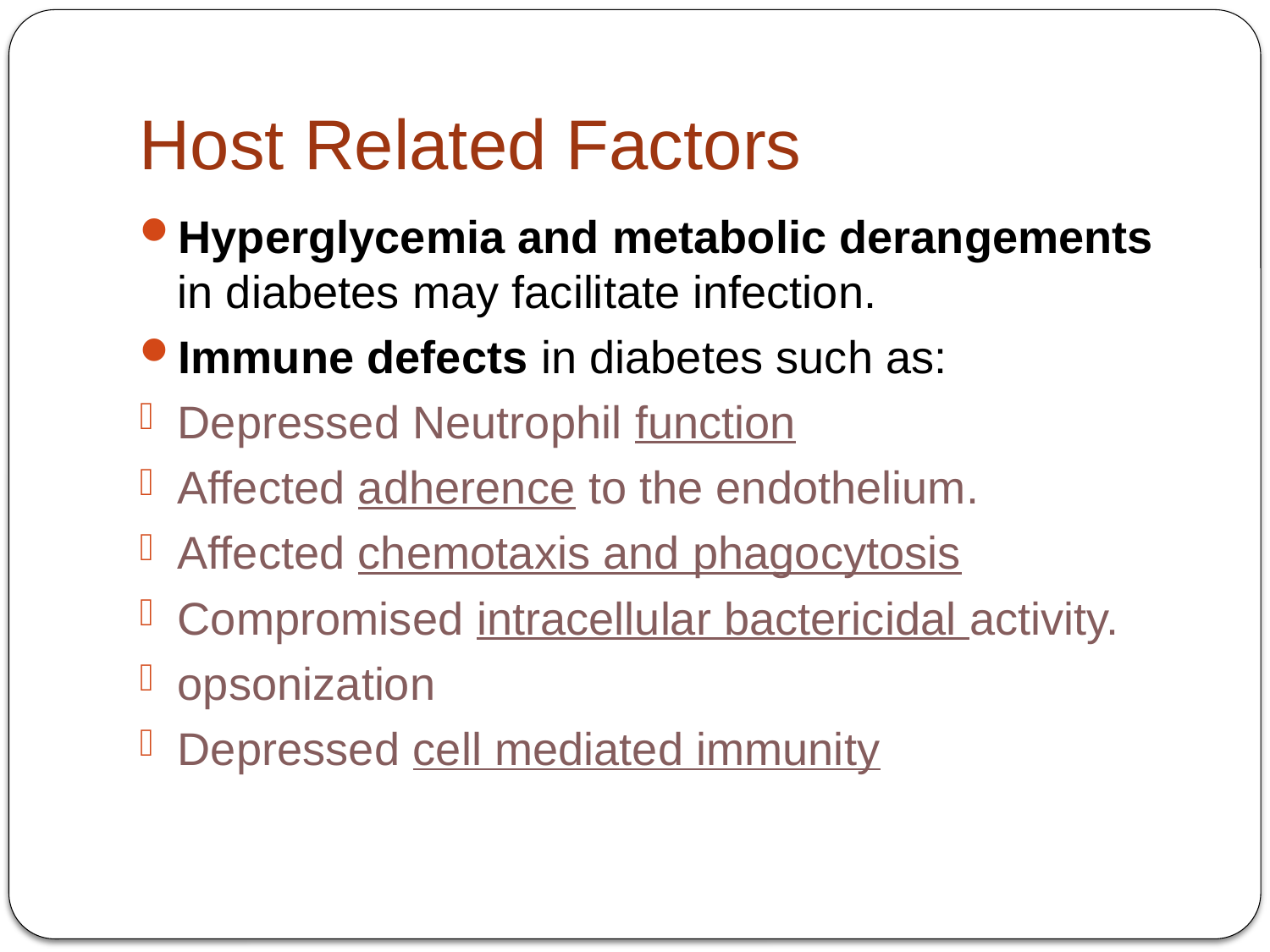

# Host Related Factors
Hyperglycemia and metabolic derangements in diabetes may facilitate infection.
Immune defects in diabetes such as:
Depressed Neutrophil function
Affected adherence to the endothelium.
Affected chemotaxis and phagocytosis
Compromised intracellular bactericidal activity.
opsonization
Depressed cell mediated immunity